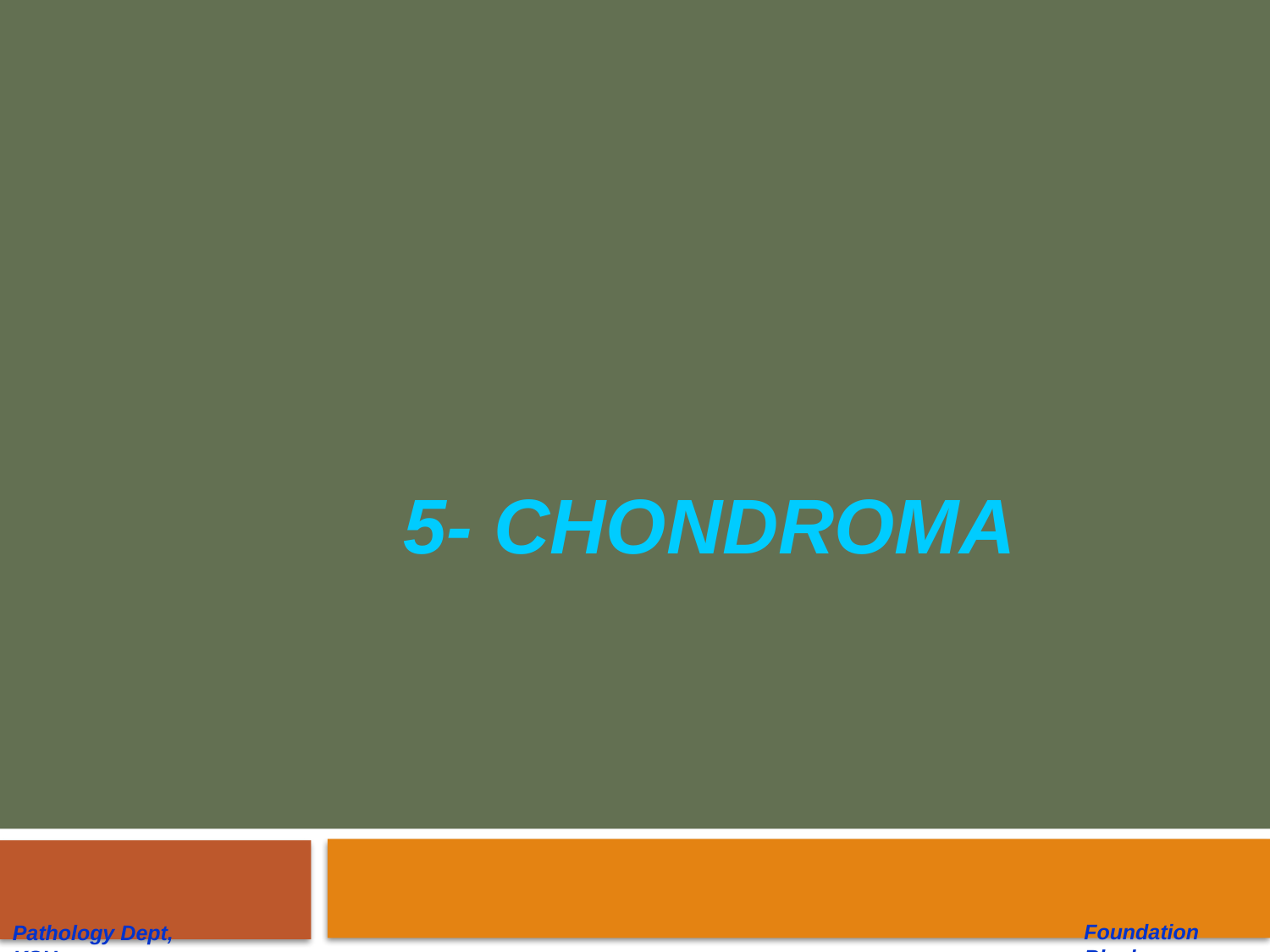

# 5- Chondroma
Foundation Block
Pathology Dept, KSU